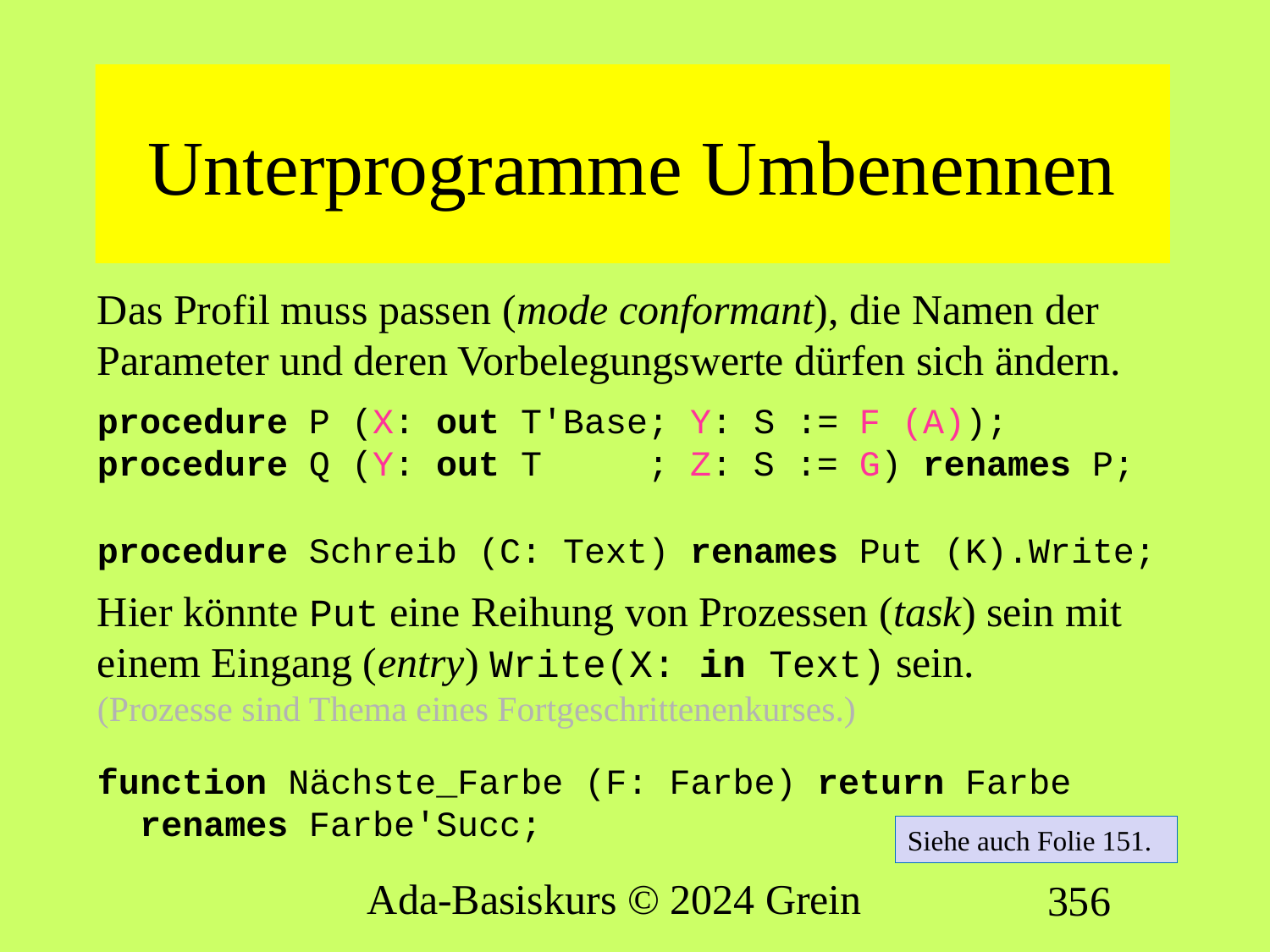

# Unterprogramme Umbenennen
Das Profil muss passen (mode conformant), die Namen der Parameter und deren Vorbelegungswerte dürfen sich ändern.
procedure P (X: out T'Base; Y: S := F (A));
procedure Q (Y: out T     ; Z: S := G) renames P;

procedure Schreib (C: Text) renames Put (K).Write;
Hier könnte Put eine Reihung von Prozessen (task) sein mit einem Eingang (entry) Write(X: in Text) sein.
(Prozesse sind Thema eines Fortgeschrittenenkurses.)
function Nächste_Farbe (F: Farbe) return Farbe
  renames Farbe'Succ;
Siehe auch Folie 151.
Ada-Basiskurs © 2024 Grein
356